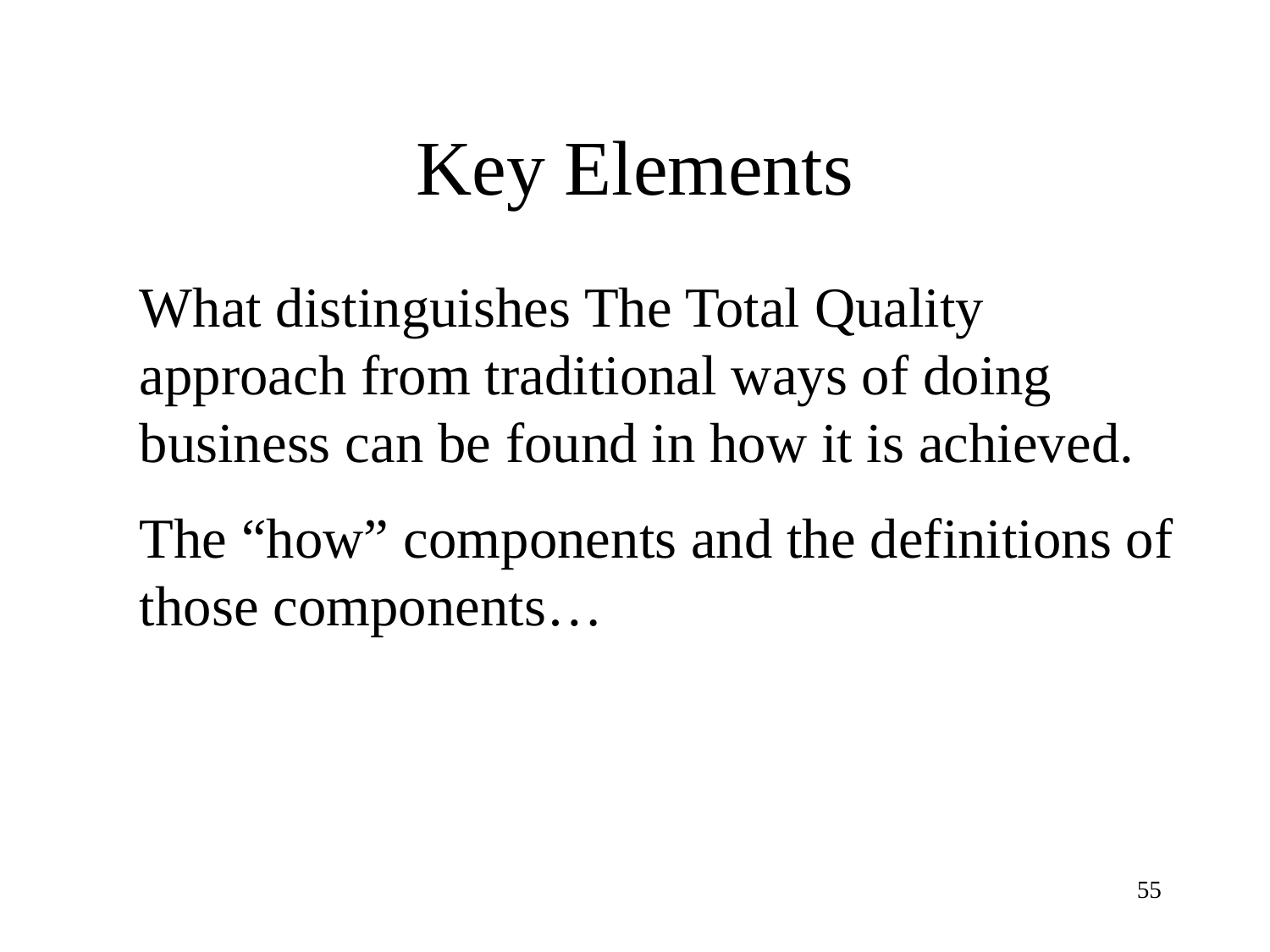

# Key Elements
What distinguishes The Total Quality approach from traditional ways of doing business can be found in how it is achieved.
The “how” components and the definitions of those components…

55